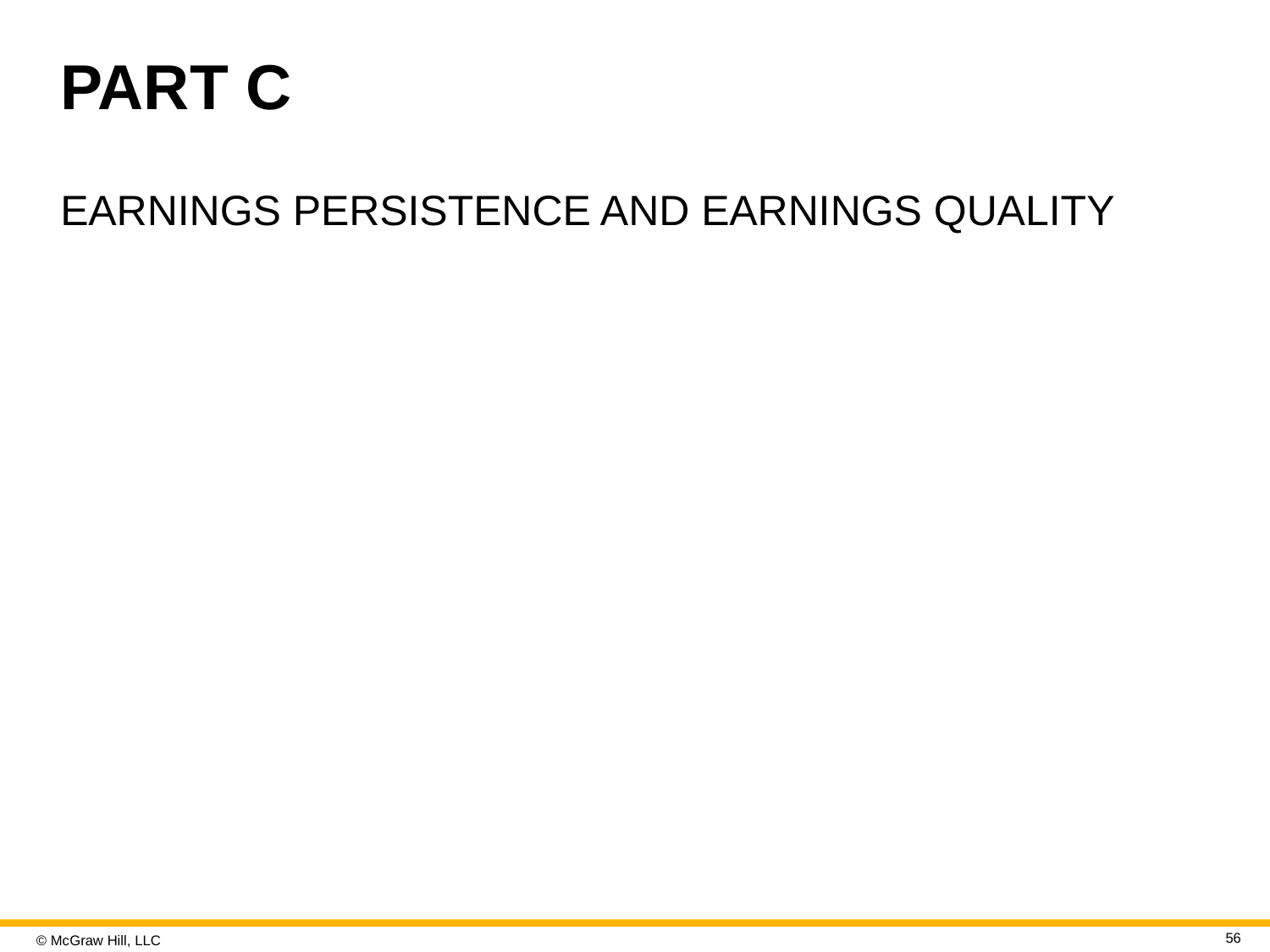

# PART C
EARNINGS PERSISTENCE AND EARNINGS QUALITY
56